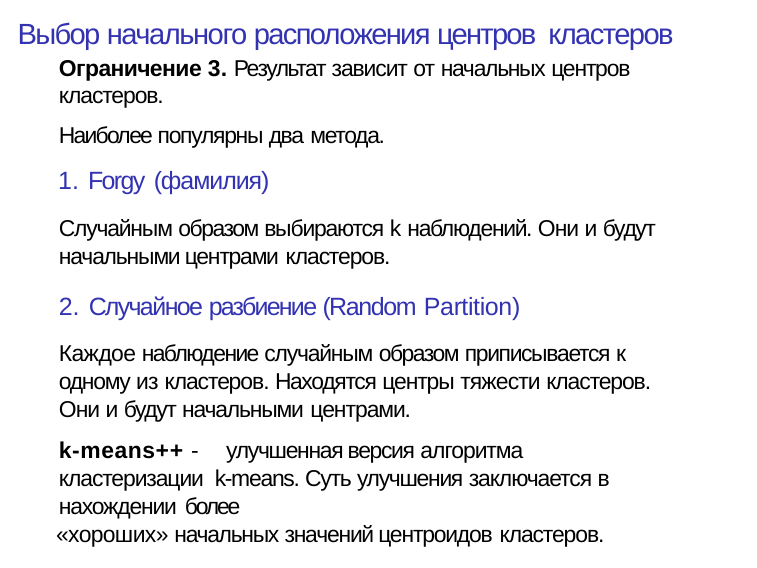

# Выбор начального расположения центров кластеров
Ограничение 3. Результат зависит от начальных центров  кластеров.
Наиболее популярны два метода.
Forgy (фамилия)
Случайным образом выбираются k наблюдений. Они и будут  начальными центрами кластеров.
Случайное разбиение (Random Partition)
Каждое наблюдение случайным образом приписывается к  одному из кластеров. Находятся центры тяжести кластеров.  Они и будут начальными центрами.
k-means++ - улучшенная версия алгоритма кластеризации  k-means. Суть улучшения заключается в нахождении более
«хороших» начальных значений центроидов кластеров.